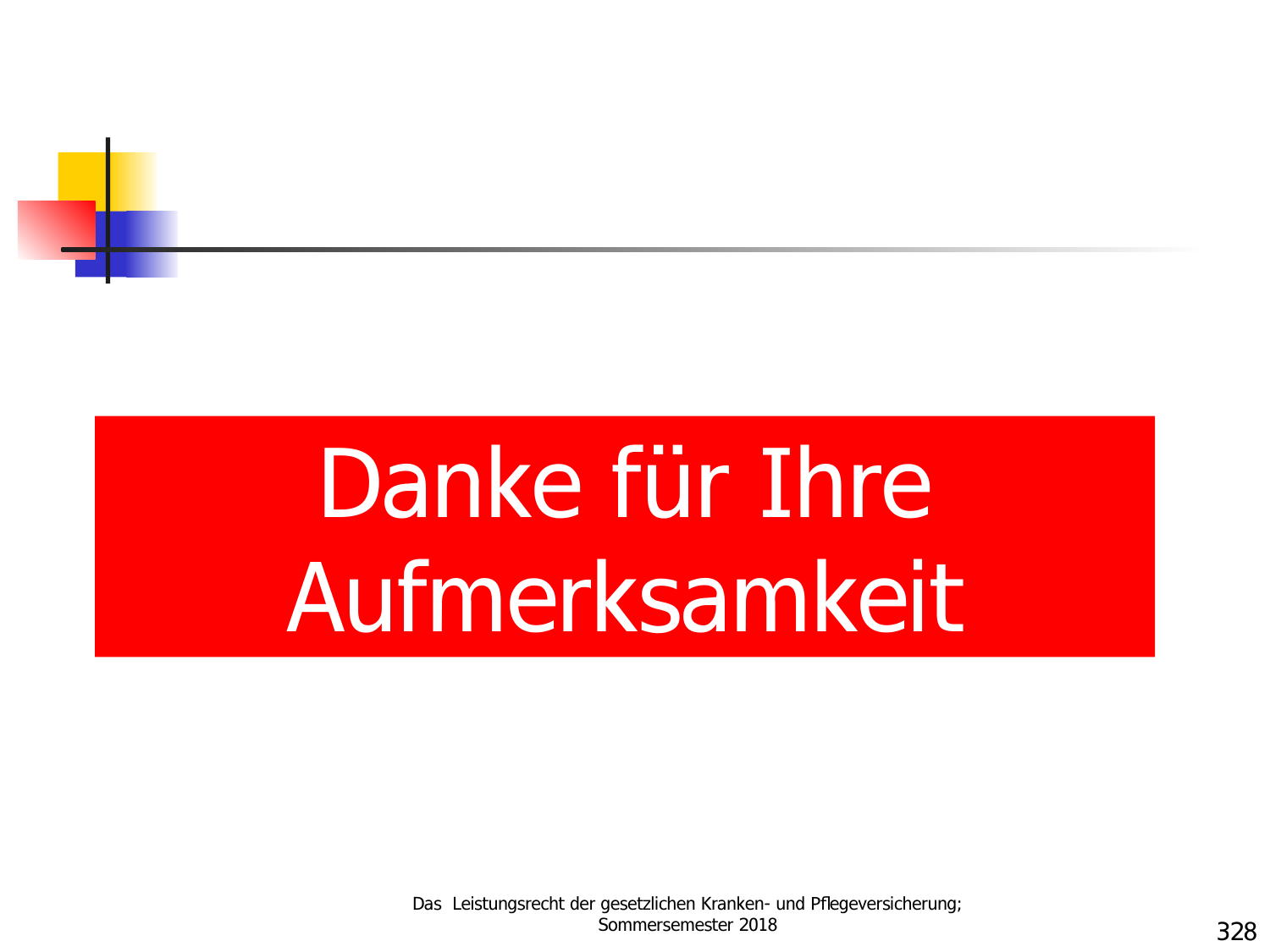

Danke für Ihre Aufmerksamkeit
Das  Leistungsrecht der gesetzlichen Kranken- und Pflegeversicherung; Sommersemester 2018
328